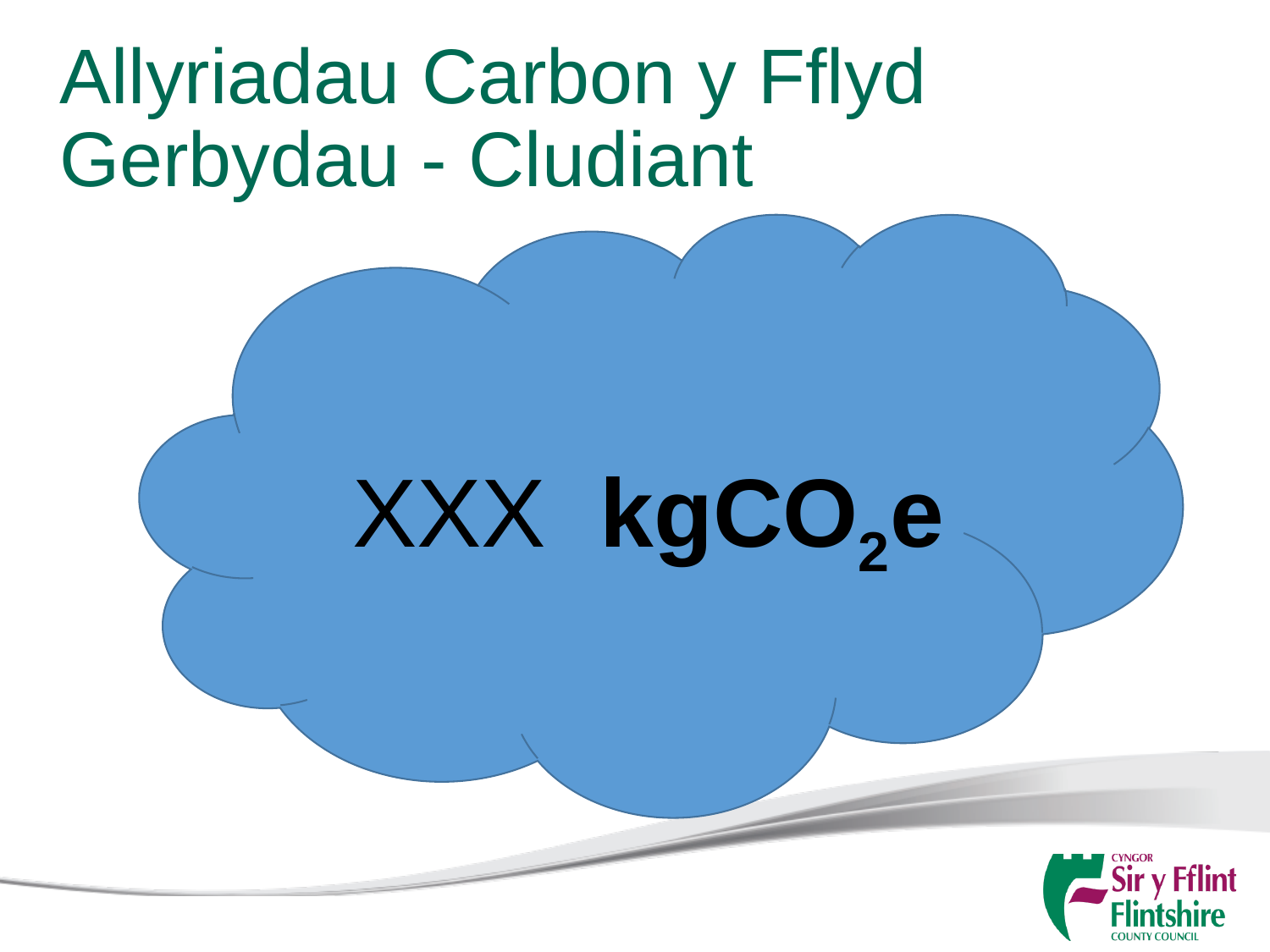

# Allyriadau Carbon y Fflyd Gerbydau - Cludiant

 XXX  kgCO2e